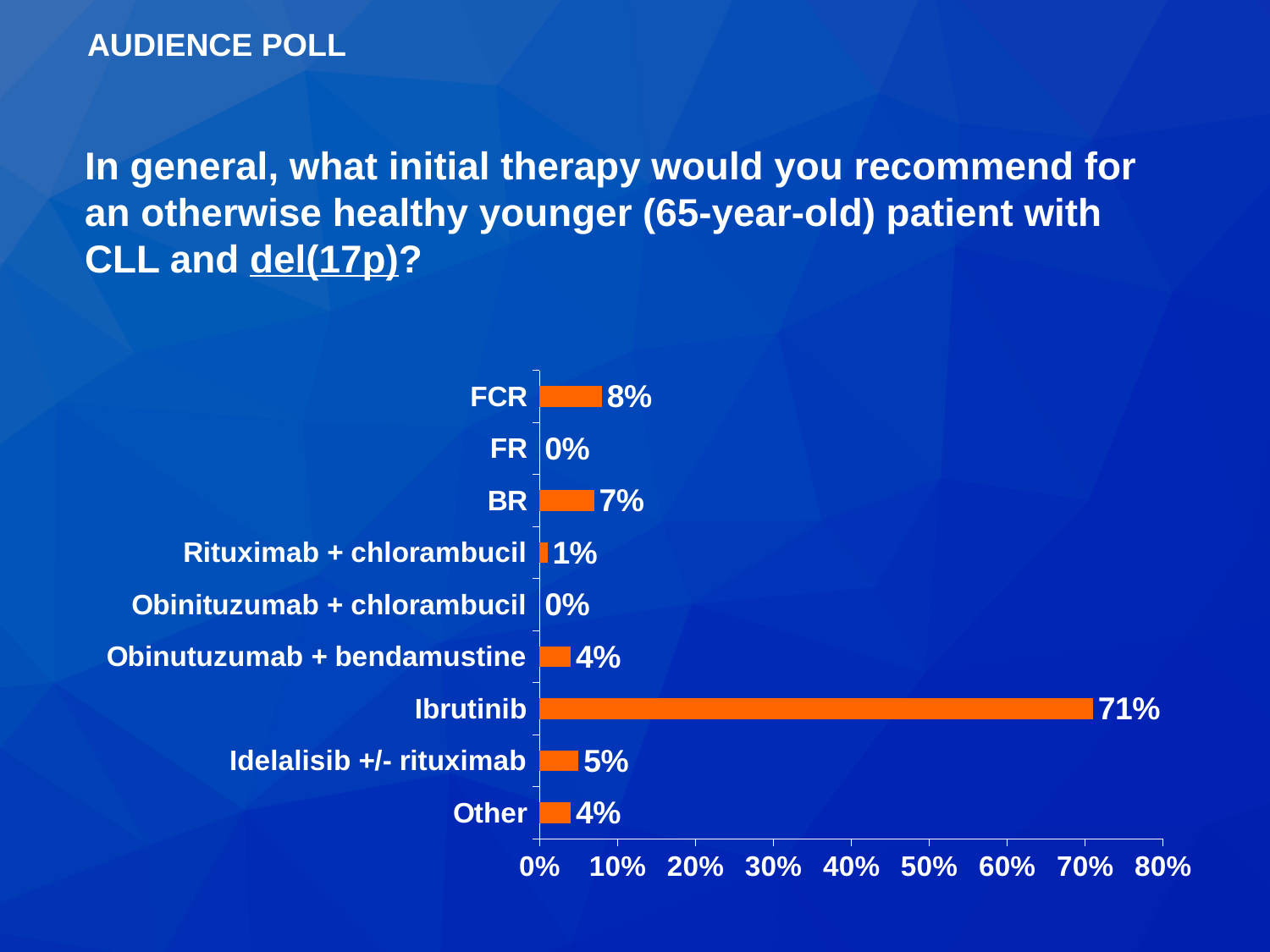

AUDIENCE POLL
In general, what initial therapy would you recommend for an otherwise healthy younger (65-year-old) patient with CLL and del(17p)?

### Chart

| Category | Series 1 |
|---|---|
| Other | 0.04 |
| Idelalisib +/- rituximab | 0.05 |
| Ibrutinib | 0.71 |
| Obinutuzumab + bendamustine | 0.04 |
| Obinituzumab + chlorambucil | 0.0 |
| Rituximab + chlorambucil | 0.01 |
| BR | 0.07 |
| FR | 0.0 |
| FCR | 0.08 |